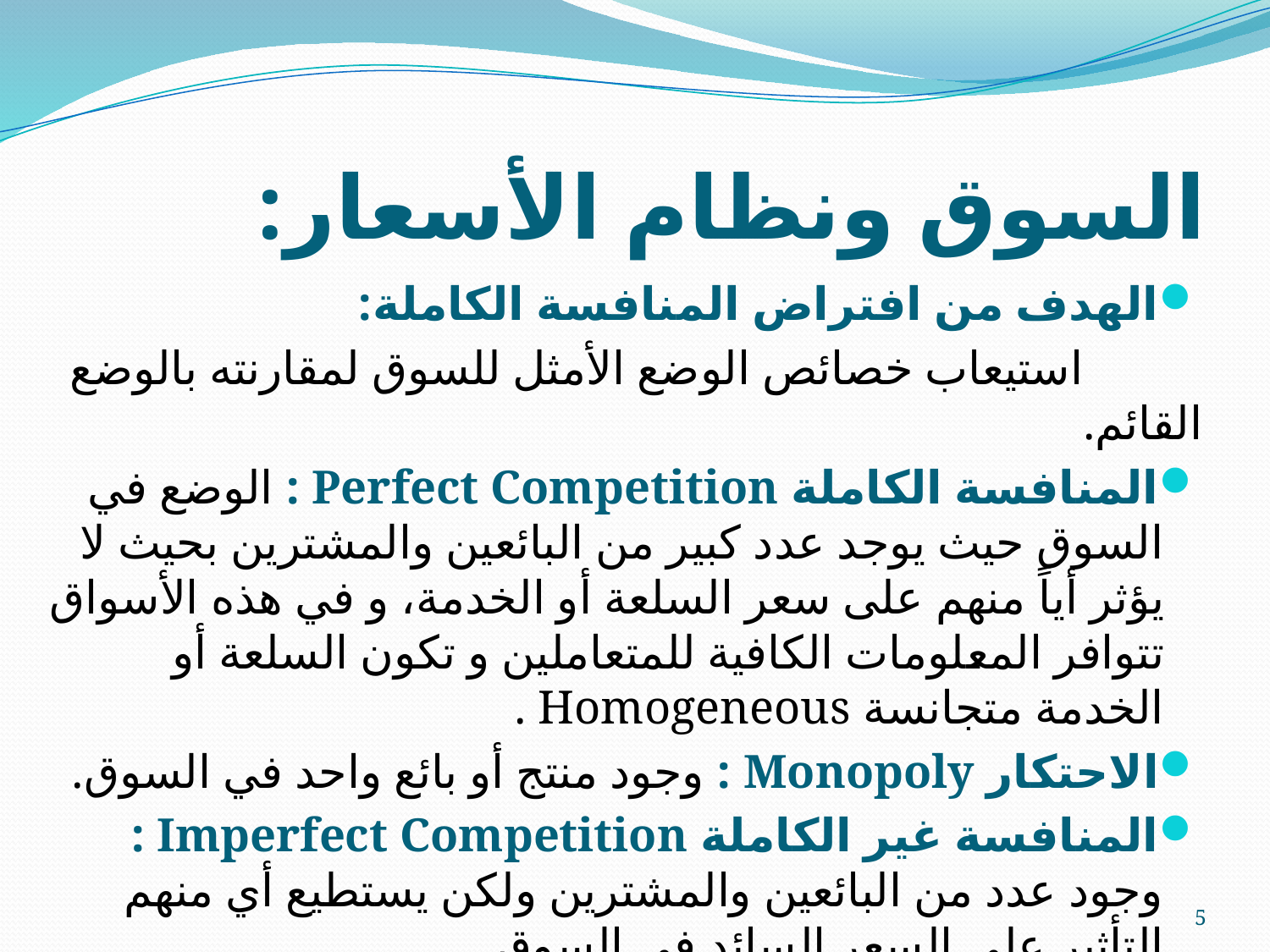

# السوق ونظام الأسعار:
الهدف من افتراض المنافسة الكاملة:
          استيعاب خصائص الوضع الأمثل للسوق لمقارنته بالوضع القائم.
المنافسة الكاملة Perfect Competition : الوضع في السوق حيث يوجد عدد كبير من البائعين والمشترين بحيث لا يؤثر أياً منهم على سعر السلعة أو الخدمة، و في هذه الأسواق تتوافر المعلومات الكافية للمتعاملين و تكون السلعة أو الخدمة متجانسة Homogeneous .
الاحتكار Monopoly : وجود منتج أو بائع واحد في السوق.
المنافسة غير الكاملة Imperfect Competition : وجود عدد من البائعين والمشترين ولكن يستطيع أي منهم التأثير على السعر السائد في السوق.
5